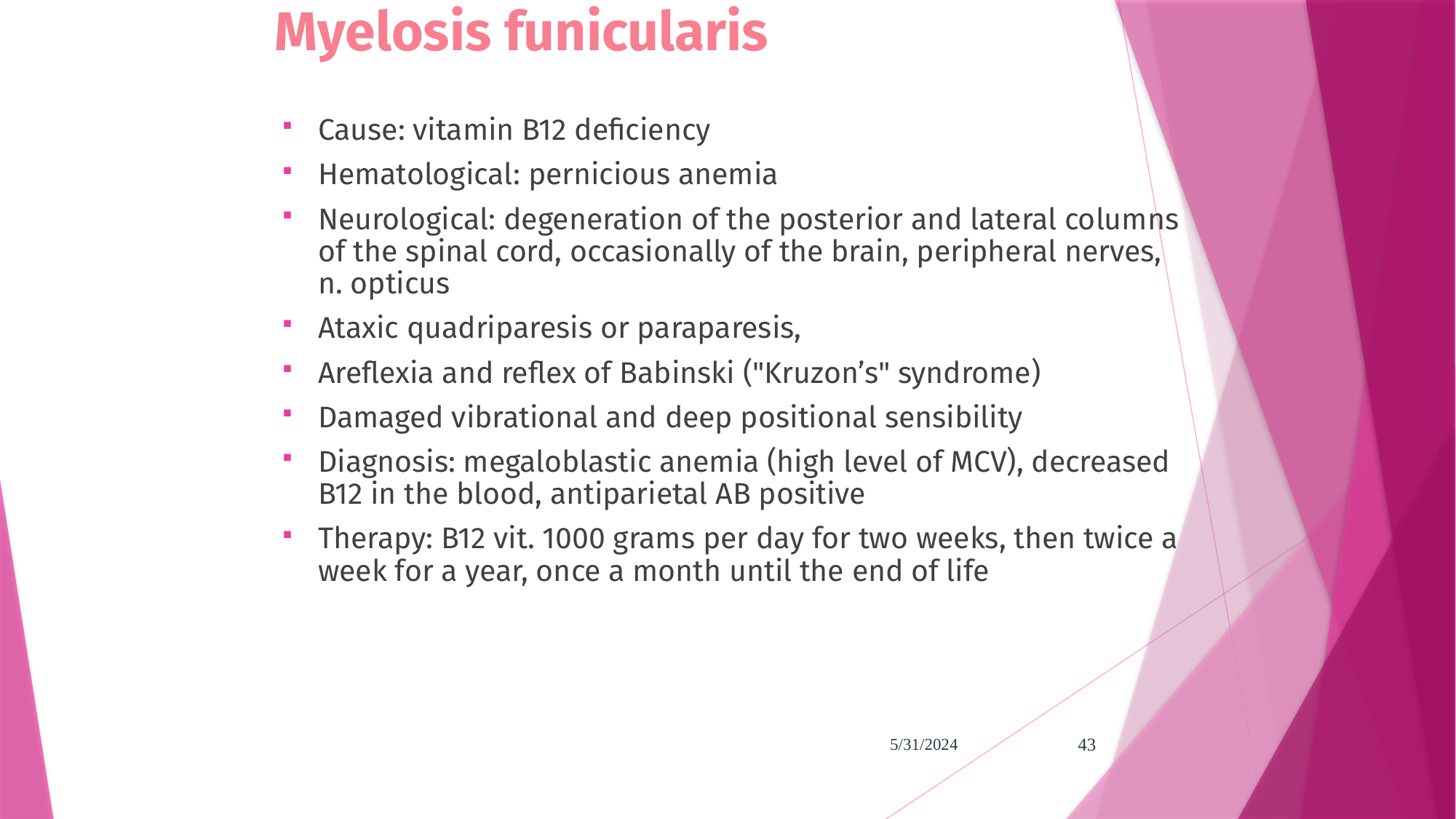

# Myelosis funicularis
Cause: vitamin B12 deficiency
Hematological: pernicious anemia
Neurological: degeneration of the posterior and lateral columns of the spinal cord, occasionally of the brain, peripheral nerves, n. opticus
Ataxic quadriparesis or paraparesis,
Areflexia and reflex of Babinski ("Kruzon’s" syndrome)
Damaged vibrational and deep positional sensibility
Diagnosis: megaloblastic anemia (high level of MCV), decreased B12 in the blood, antiparietal AB positive
Therapy: B12 vit. 1000 grams per day for two weeks, then twice a week for a year, once a month until the end of life

5/31/2024
43